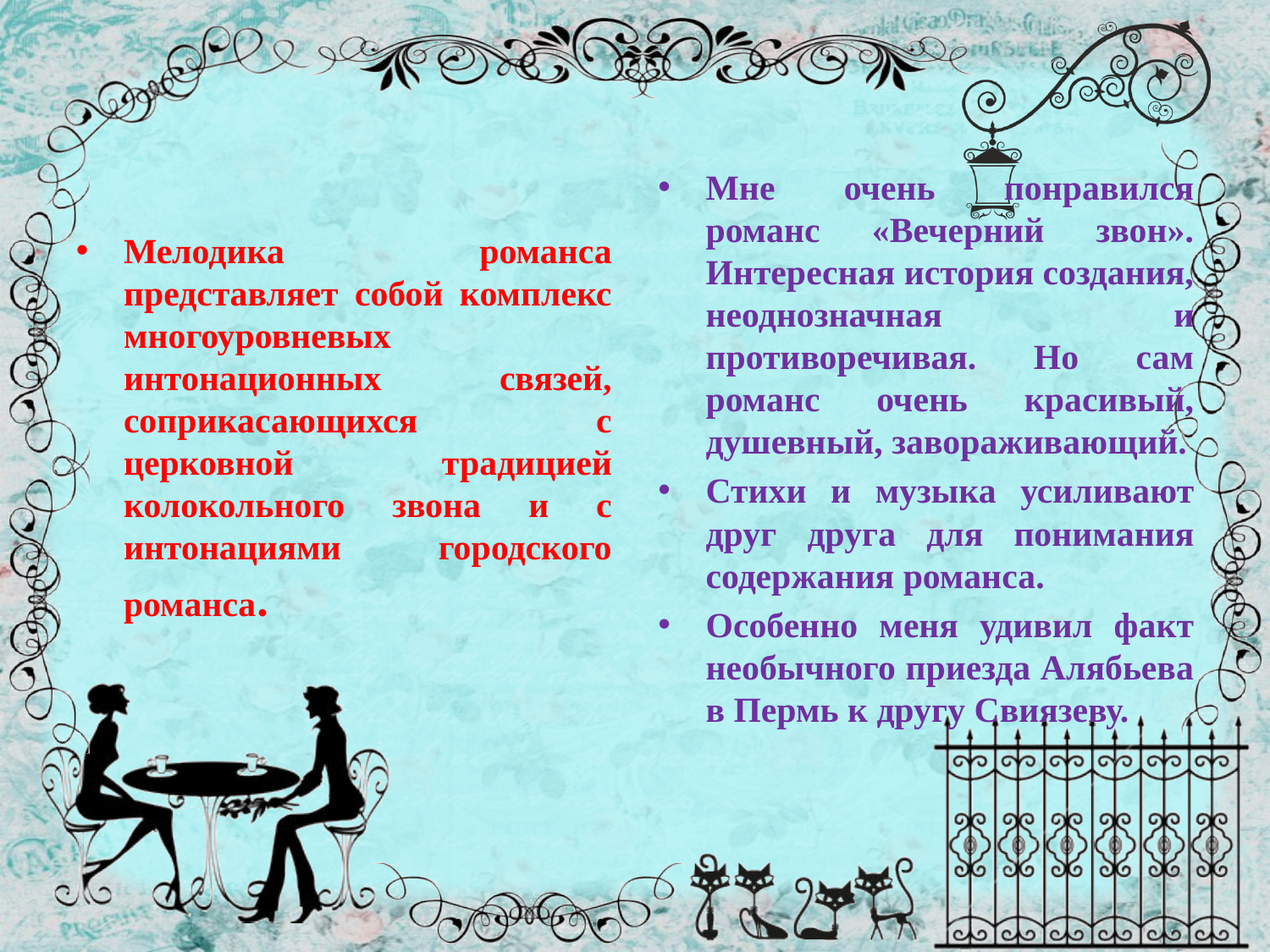

#
Мне очень понравился романс «Вечерний звон». Интересная история создания, неоднозначная и противоречивая. Но сам романс очень красивый, душевный, завораживающий.
Стихи и музыка усиливают друг друга для понимания содержания романса.
Особенно меня удивил факт необычного приезда Алябьева в Пермь к другу Свиязеву.
Мелодика романса представляет собой комплекс многоуровневых интонационных связей, соприкасающихся с церковной традицией колокольного звона и с интонациями городского романса.